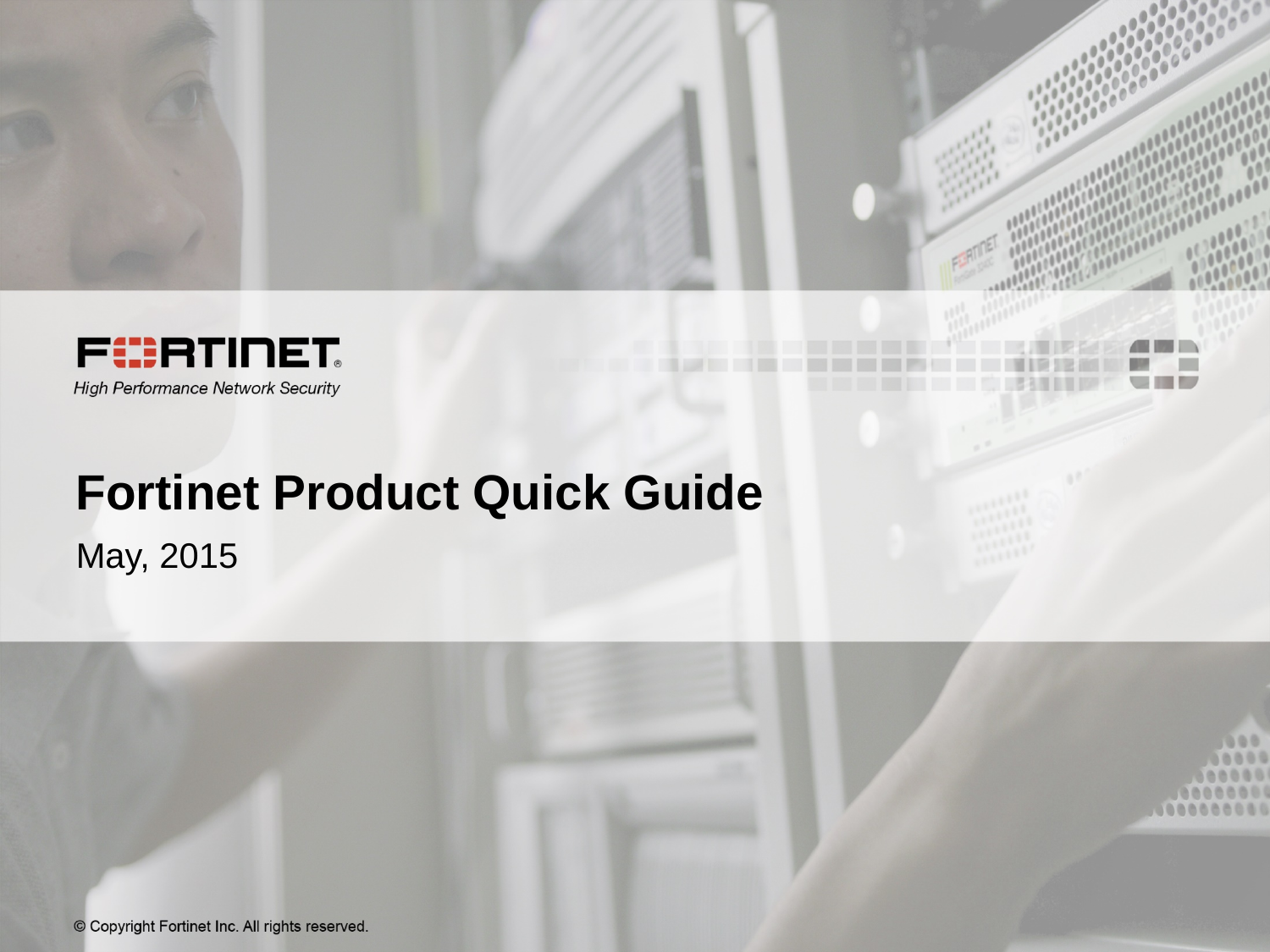

# Fortinet Product Quick Guide
May, 2015